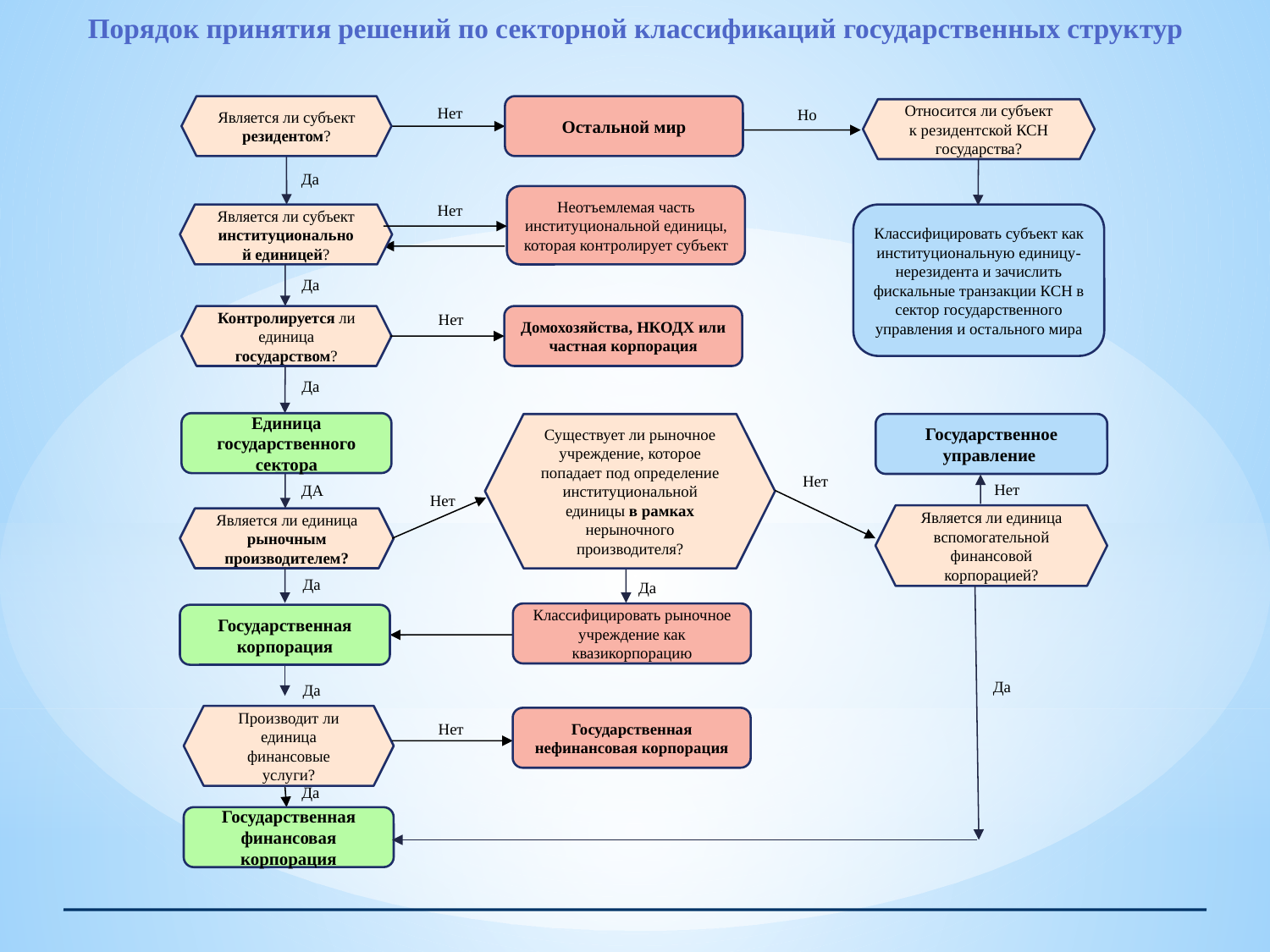

Порядок принятия решений по секторной классификаций государственных структур

Является ли субъект резидентом?
Остальной мир
Нет
Но
Относится ли субъект к резидентской КСН государства?

Да
Неотъемлемая часть институциональной единицы, которая контролирует субъект
Нет
Классифицировать субъект как институциональную единицу-нерезидента и зачислить фискальные транзакции КСН в сектор государственного управления и остального мира
Является ли субъект институциональной единицей?

Да
Нет
Контролируется ли единица государством?
Домохозяйства, НКОДХ или частная корпорация

Да
Единица государственного сектора
Существует ли рыночное учреждение, которое попадает под определение институциональной единицы в рамках нерыночного производителя?
Государственное управление
Нет

Нет
ДА

Нет

Является ли единица вспомогательной финансовой корпорацией?
Является ли единица рыночным производителем?

Да
Да

Классифицировать рыночное учреждение как квазикорпорацию
Государственная корпорация

Да
Да
Производит ли единица финансовые услуги?
Государственная нефинансовая корпорация
Нет

Да

Государственная финансовая корпорация